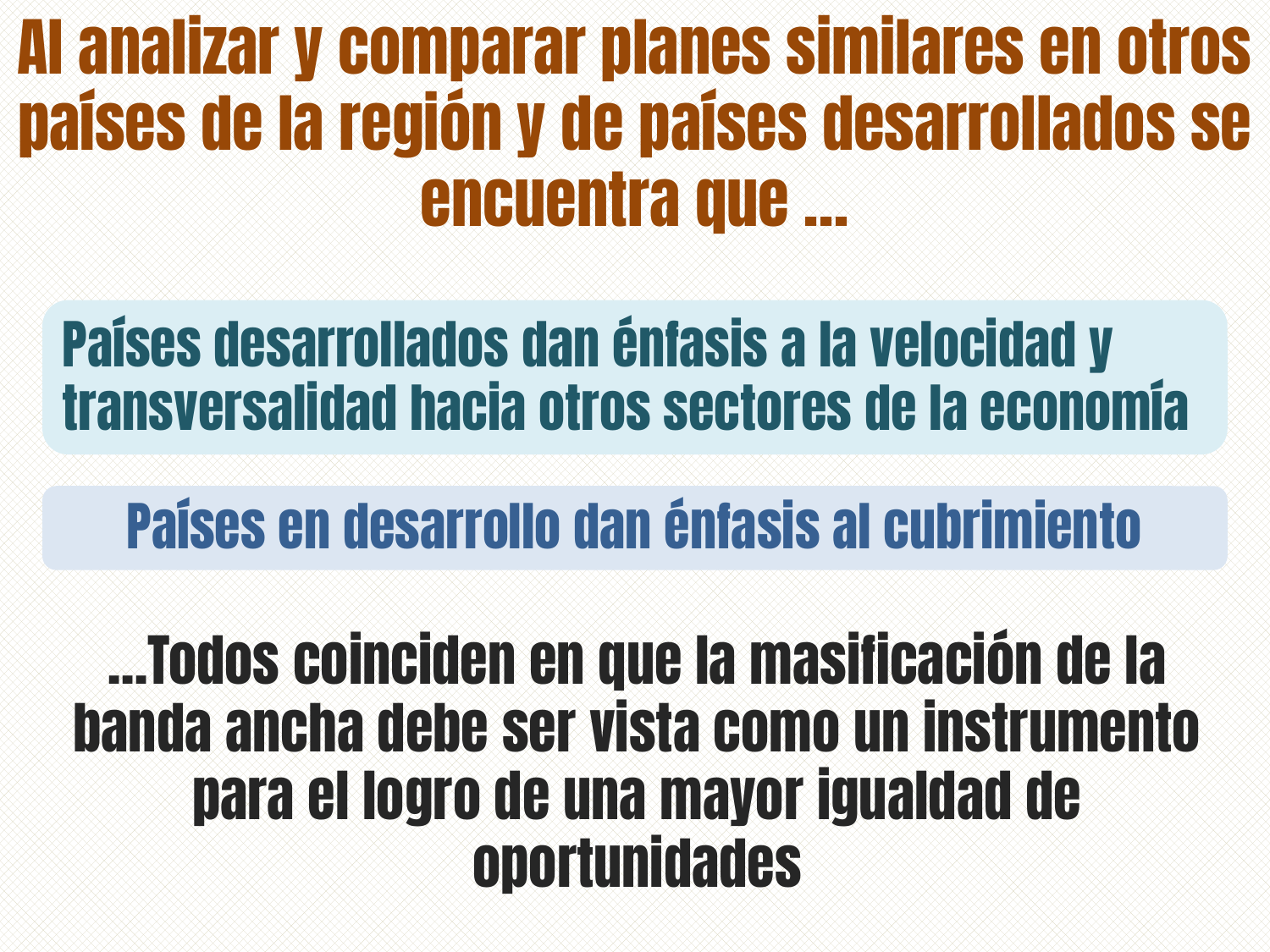

Al analizar y comparar planes similares en otros países de la región y de países desarrollados se encuentra que …
Países desarrollados dan énfasis a la velocidad y transversalidad hacia otros sectores de la economía
Países en desarrollo dan énfasis al cubrimiento
…Todos coinciden en que la masificación de la banda ancha debe ser vista como un instrumento para el logro de una mayor igualdad de oportunidades